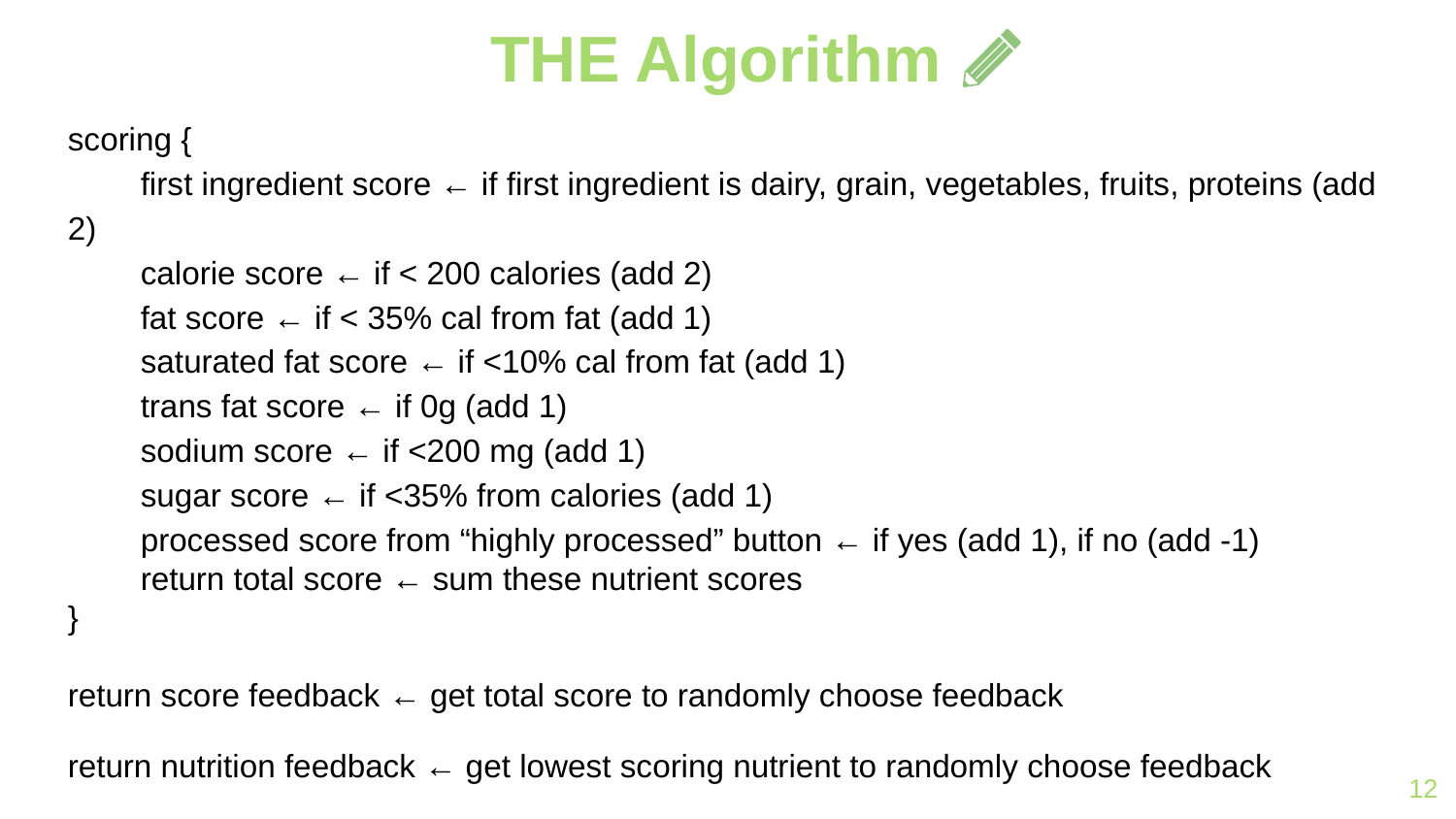

THE Algorithm

scoring {
first ingredient score ← if first ingredient is dairy, grain, vegetables, fruits, proteins (add 2)
calorie score ← if < 200 calories (add 2)
fat score ← if < 35% cal from fat (add 1)
saturated fat score ← if <10% cal from fat (add 1)
trans fat score ← if 0g (add 1)
sodium score ← if <200 mg (add 1)
sugar score ← if <35% from calories (add 1)
processed score from “highly processed” button ← if yes (add 1), if no (add -1)
return total score ← sum these nutrient scores
}

return score feedback ← get total score to randomly choose feedback
return nutrition feedback ← get lowest scoring nutrient to randomly choose feedback
12